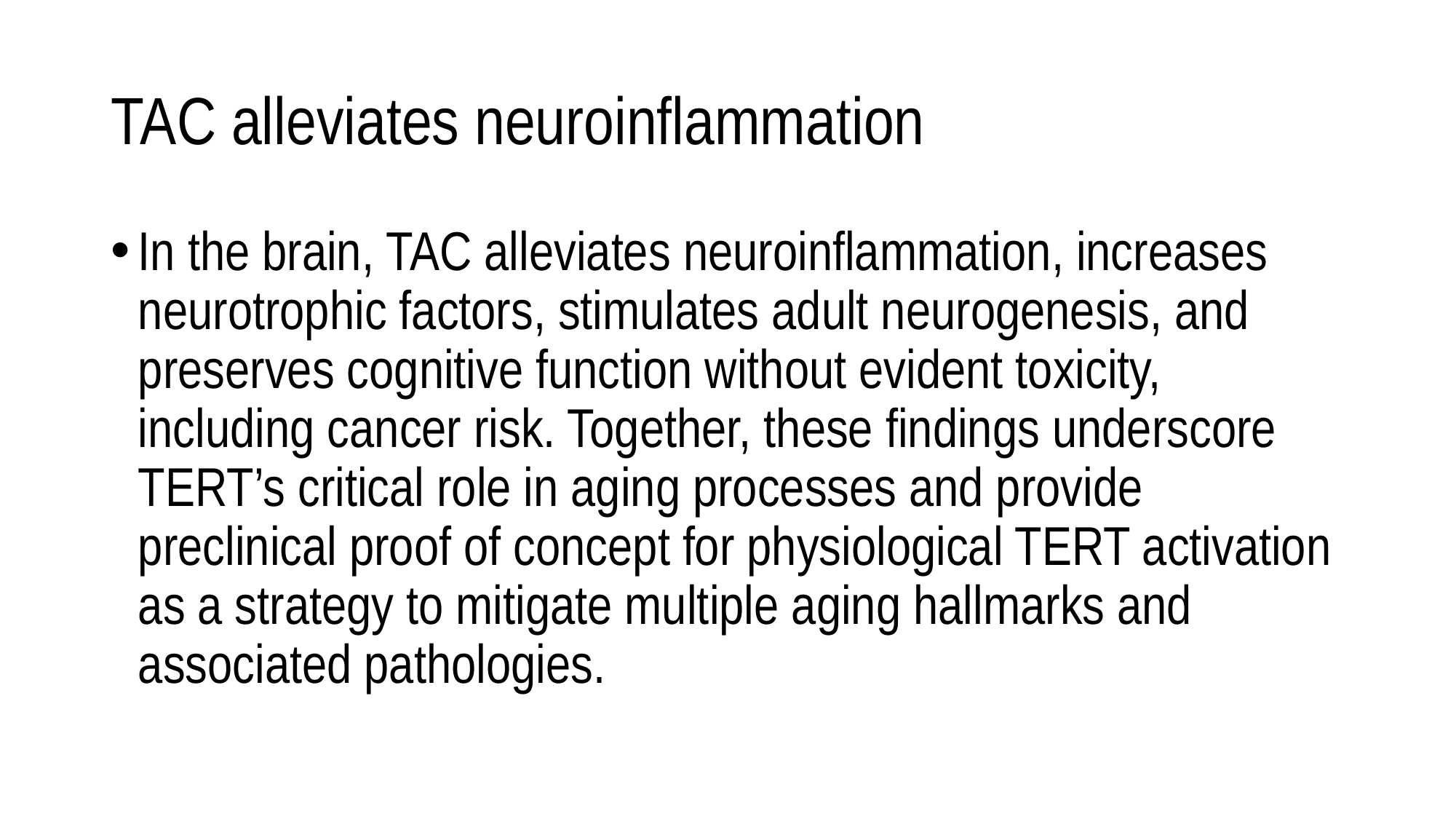

# TAC alleviates neuroinflammation
In the brain, TAC alleviates neuroinflammation, increases neurotrophic factors, stimulates adult neurogenesis, and preserves cognitive function without evident toxicity, including cancer risk. Together, these findings underscore TERT’s critical role in aging processes and provide preclinical proof of concept for physiological TERT activation as a strategy to mitigate multiple aging hallmarks and associated pathologies.